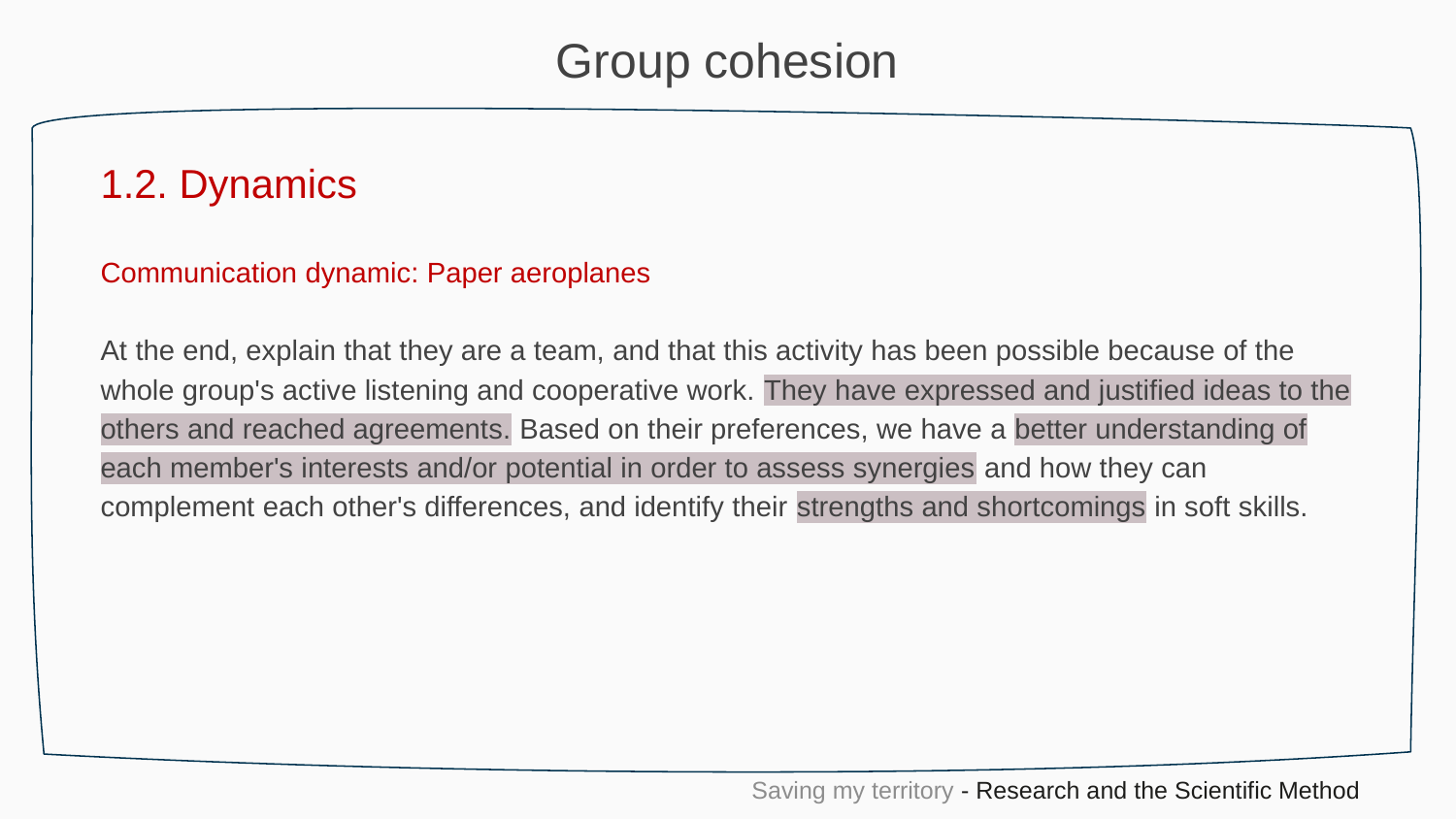

Group cohesion

1.2. Dynamics
Communication dynamic: Paper aeroplanes

At the end, explain that they are a team, and that this activity has been possible because of the whole group's active listening and cooperative work. They have expressed and justified ideas to the others and reached agreements. Based on their preferences, we have a better understanding of each member's interests and/or potential in order to assess synergies and how they can complement each other's differences, and identify their strengths and shortcomings in soft skills.

Saving my territory - Research and the Scientific Method